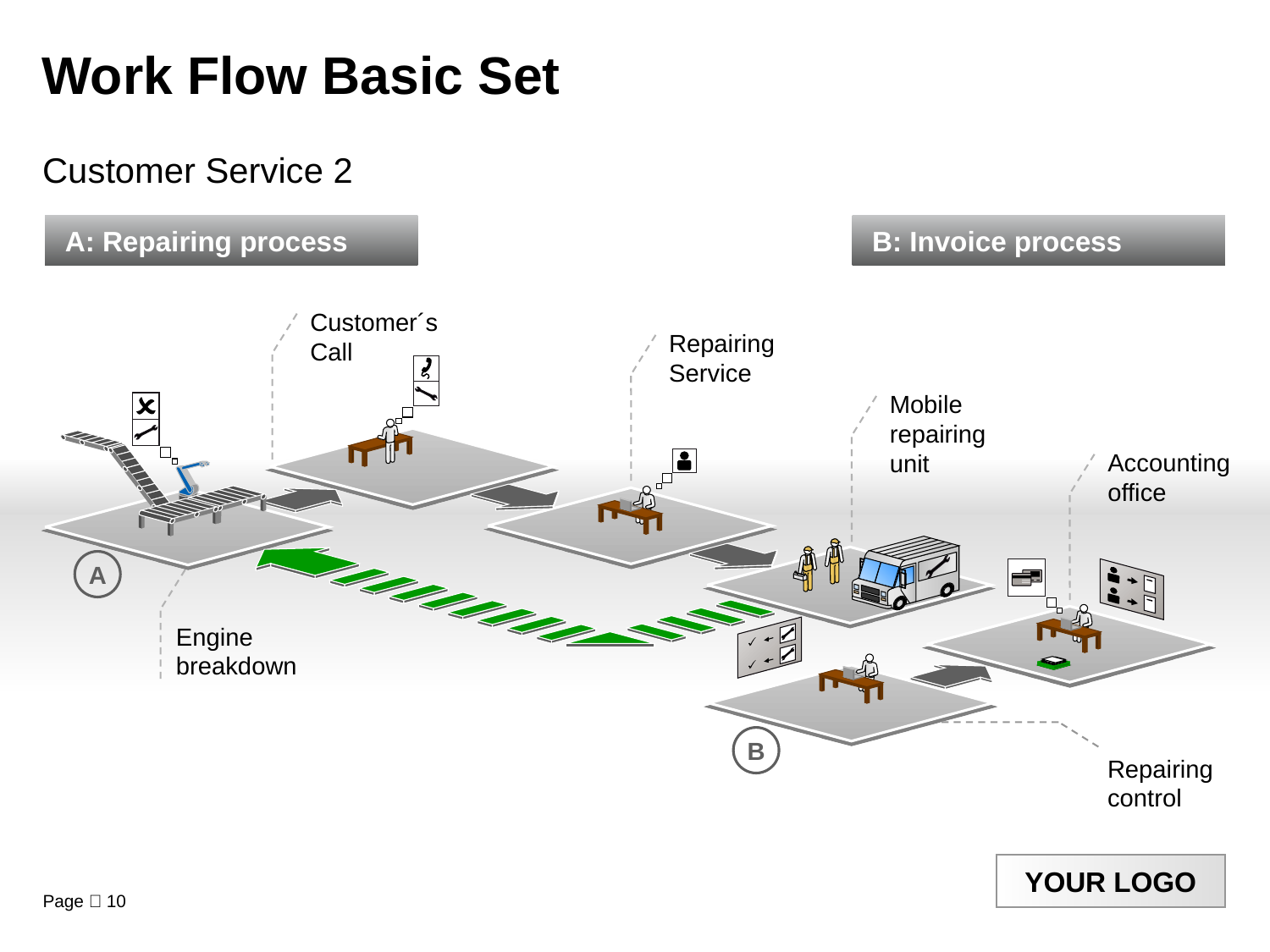

Work Flow Basic Set
Customer Service 2
A: Repairing process
B: Invoice process
Customer´s
Call

Repairing
Service

Mobile
repairing
unit

Accounting
office

A

Engine
breakdown

Repairing
control
B